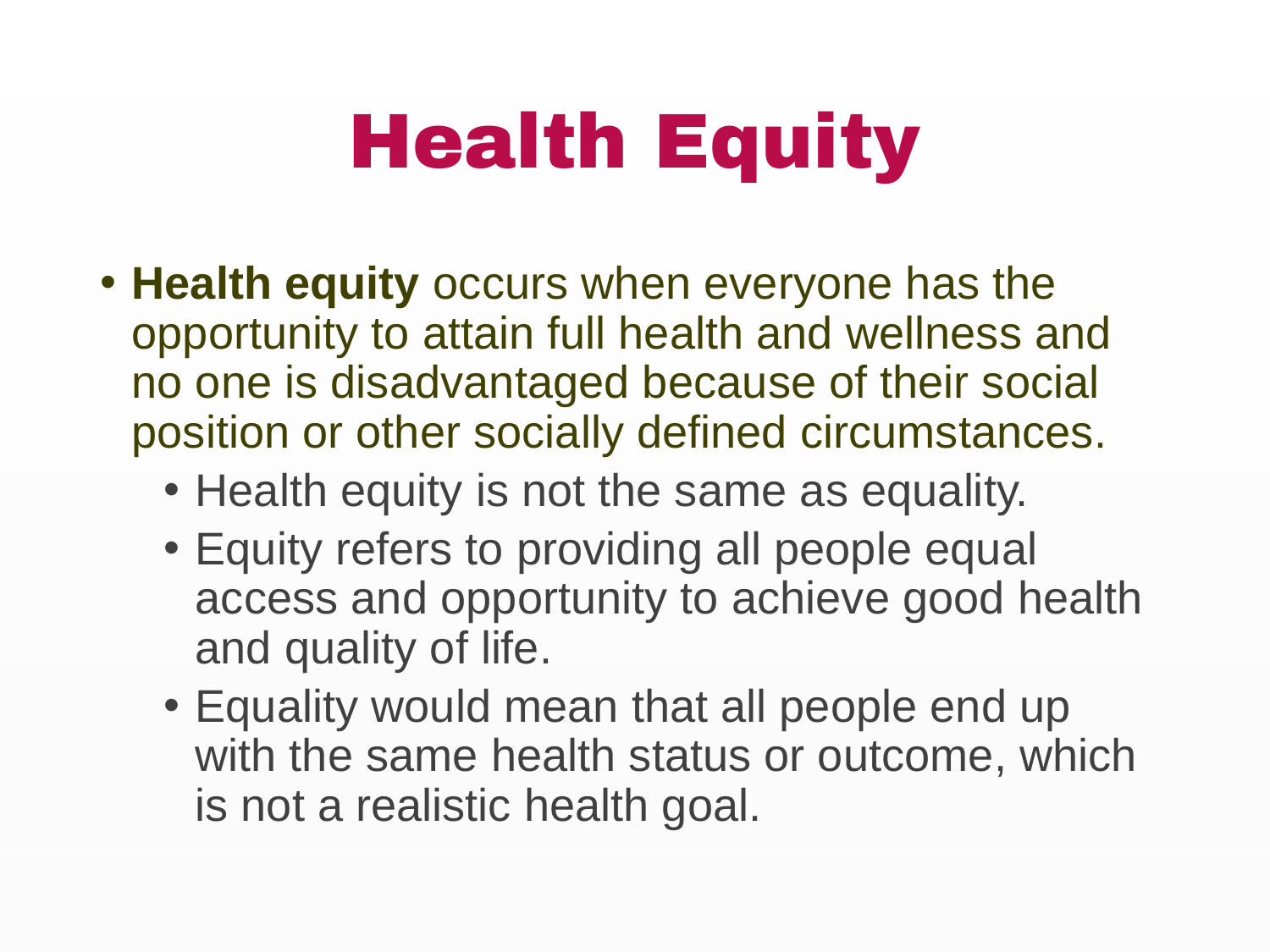

# Health Equity
Health equity occurs when everyone has the opportunity to attain full health and wellness and no one is disadvantaged because of their social position or other socially defined circumstances.
Health equity is not the same as equality.
Equity refers to providing all people equal access and opportunity to achieve good health and quality of life.
Equality would mean that all people end up with the same health status or outcome, which is not a realistic health goal.